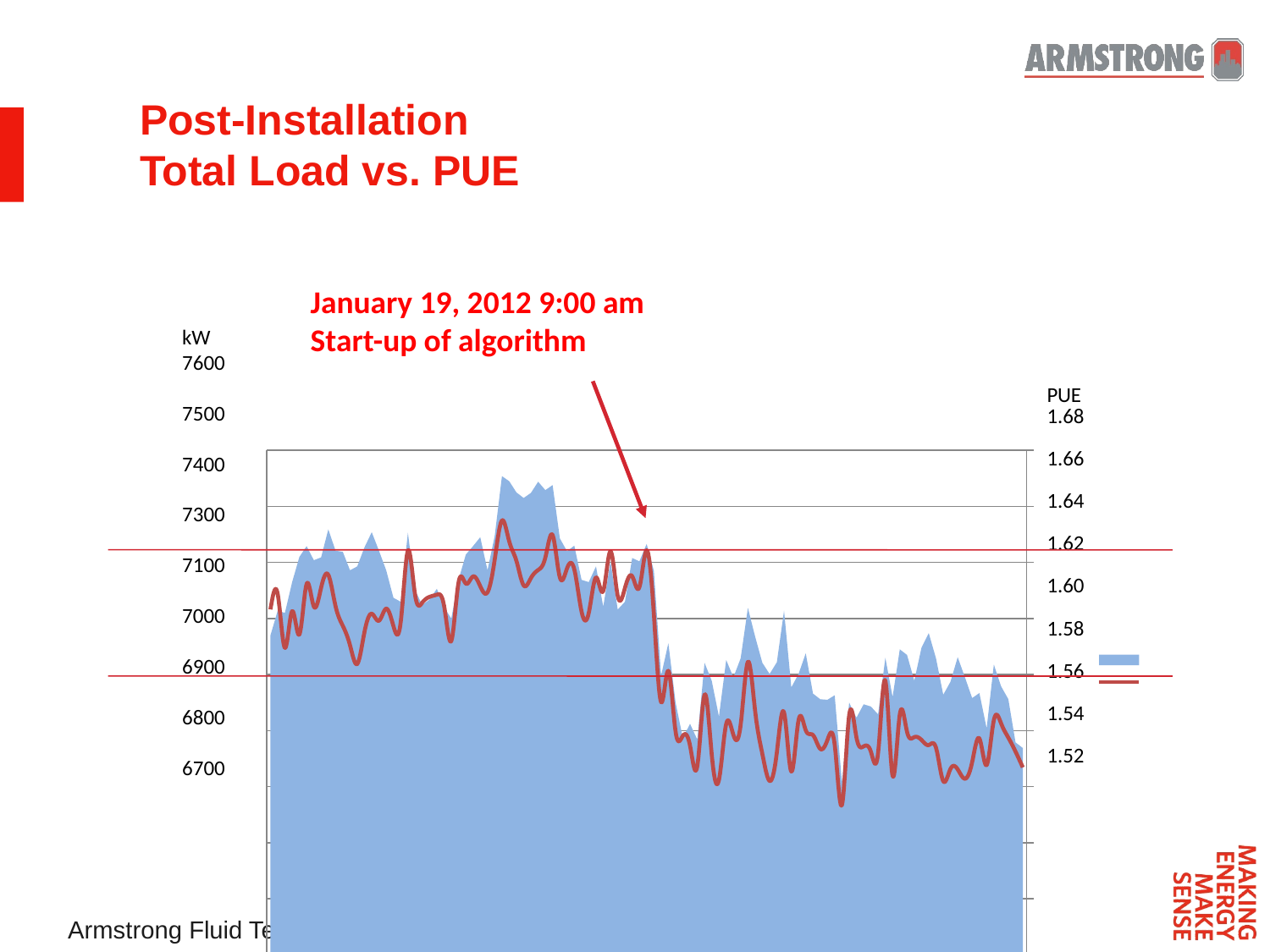

Post-Installation
Total Load vs. PUE
January 19, 2012 9:00 am
Start-up of algorithm
kW
7600

7500

7400

7300

7100

7000

6900

6800

6700

### Chart: Total Load vs. PUE

| Category | Total Load (kW) | PUE |
|---|---|---|
|  1/15/2012 0:01:00 AM | 7270.0 | 1.62327 |
|  1/15/2012 1:00:00 AM | 7314.0 | 1.62878 |
|  1/15/2012 2:00:00 AM | 7310.0 | 1.60954 |
|  1/15/2012 3:00:00 AM | 7365.0 | 1.62261 |
|  1/15/2012 4:00:00 AM | 7410.0 | 1.61434 |
|  1/15/2012 5:00:00 AM | 7429.0 | 1.6322800000000055 |
|  1/15/2012 6:00:00 AM | 7404.0 | 1.62429 |
|  1/15/2012 7:00:01 AM | 7409.0 | 1.63095 |
|  1/15/2012 8:00:00 AM | 7459.0 | 1.63555 |
|  1/15/2012 9:00:00 AM | 7421.0 | 1.6244 |
|  1/15/2012 10:00:00 AM | 7419.0 | 1.61741 |
|  1/15/2012 11:00:00 AM | 7386.0 | 1.61046 |
|  1/15/2012 12:00:00 PM | 7393.0 | 1.60381 |
|  1/15/2012 1:00:00 PM | 7427.0 | 1.6152299999999944 |
|  1/15/2012 2:00:00 PM | 7454.0 | 1.6216999999999937 |
|  1/15/2012 3:00:00 PM | 7421.0 | 1.6192299999999944 |
|  1/15/2012 4:00:00 PM | 7386.0 | 1.6235199999999999 |
|  1/15/2012 5:00:00 PM | 7337.0 | 1.6173199999999999 |
|  1/15/2012 6:00:00 PM | 7330.0 | 1.61862 |
|  1/15/2012 7:00:00 PM | 7453.0 | 1.6442 |
|  1/15/2012 8:00:00 PM | 7350.0 | 1.62832 |
|  1/15/2012 9:00:00 PM | 7324.0 | 1.6257199999999998 |
|  1/15/2012 10:00:00 PM | 7334.0 | 1.62774 |
|  1/15/2012 11:00:00 PM | 7353.0 | 1.62851 |
|  1/16/2012 0:01:00 AM | 7320.0 | 1.62453 |
|  1/16/2012 1:00:00 AM | 7300.0 | 1.61202 |
|  1/16/2012 2:00:00 AM | 7369.0 | 1.63284 |
|  1/16/2012 3:00:00 AM | 7414.0 | 1.63249 |
|  1/16/2012 4:00:00 AM | 7429.0 | 1.63501 |
|  1/16/2012 5:00:00 AM | 7445.0 | 1.6315199999999999 |
|  1/16/2012 6:00:00 AM | 7386.0 | 1.62935 |
|  1/16/2012 7:00:00 AM | 7447.0 | 1.64104 |
|  1/16/2012 8:00:00 AM | 7554.0 | 1.65495 |
|  1/16/2012 9:00:00 AM | 7545.0 | 1.64756 |
|  1/16/2012 10:00:00 AM | 7525.0 | 1.64057 |
|  1/16/2012 11:00:00 AM | 7515.0 | 1.63181 |
|  1/16/2012 12:00:00 PM | 7524.0 | 1.63441 |
|  1/16/2012 1:00:00 PM | 7544.0 | 1.63731 |
|  1/16/2012 2:00:00 PM | 7529.0 | 1.64178 |
|  1/16/2012 3:00:00 PM | 7538.0 | 1.64977 |
|  1/16/2012 4:00:00 PM | 7443.0 | 1.63473 |
|  1/16/2012 5:00:00 PM | 7420.0 | 1.6379199999999998 |
|  1/16/2012 6:00:00 PM | 7430.0 | 1.63751 |
|  1/16/2012 7:00:00 PM | 7369.0 | 1.62253 |
|  1/16/2012 8:00:00 PM | 7365.0 | 1.622 |
|  1/16/2012 9:00:00 PM | 7393.0 | 1.63465 |
|  1/16/2012 10:00:00 PM | 7321.0 | 1.6298599999999999 |
|  1/16/2012 11:00:00 PM | 7402.0 | 1.64398 |
|  1/17/2012 0:01:00 AM | 7316.0 | 1.62811 |
|  1/17/2012 1:00:01 AM | 7330.0 | 1.63088 |
|  1/17/2012 2:00:00 AM | 7408.0 | 1.63508 |
|  1/17/2012 3:00:00 AM | 7402.0 | 1.63122 |
|  1/17/2012 4:00:00 AM | 7433.0 | 1.64432 |
|  1/17/2012 5:00:00 AM | 7385.0 | 1.6215299999999937 |
|  1/19/2012 9:00:00 PM | 7198.0 | 1.59016 |
|  1/19/2012 10:00:00 PM | 7256.0 | 1.6013199999999999 |
|  1/19/2012 11:00:00 PM | 7150.0 | 1.5796699999999937 |
|  1/20/2012 0:01:00 AM | 7087.0 | 1.57815 |
|  1/20/2012 1:00:00 AM | 7112.0 | 1.57459 |
|  1/20/2012 2:00:00 AM | 7084.0 | 1.56735 |
|  1/20/2012 3:00:00 AM | 7221.0 | 1.59277 |
|  1/20/2012 4:00:00 AM | 7189.0 | 1.57158 |
|  1/20/2012 5:00:00 AM | 7125.0 | 1.56243 |
|  1/20/2012 6:00:00 AM | 7226.0 | 1.58233 |
|  1/20/2012 7:00:00 AM | 7195.0 | 1.57844 |
|  1/20/2012 8:00:00 AM | 7229.0 | 1.58207 |
|  1/20/2012 9:00:00 AM | 7319.0 | 1.60451 |
|  1/20/2012 10:00:00 AM | 7268.0 | 1.58706 |
|  1/20/2012 11:00:00 AM | 7221.0 | 1.57168 |
|  1/20/2012 12:00:00 PM | 7201.0 | 1.56207 |
|  1/20/2012 1:00:00 PM | 7222.0 | 1.57217 |
|  1/20/2012 2:00:00 PM | 7314.0 | 1.58641 |
|  1/20/2012 3:00:00 PM | 7177.0 | 1.56541 |
|  1/20/2012 4:00:00 PM | 7201.0 | 1.5836299999999932 |
|  1/20/2012 5:00:00 PM | 7238.0 | 1.58011 |
|  1/20/2012 6:00:00 PM | 7166.0 | 1.5784 |
|  1/20/2012 7:00:00 PM | 7156.0 | 1.5734999999999937 |
|  1/20/2012 8:00:00 PM | 7155.0 | 1.57669 |
|  1/20/2012 9:00:00 PM | 7163.0 | 1.57495 |
|  1/20/2012 10:00:00 PM | 7007.0 | 1.5535099999999944 |
|  1/20/2012 11:00:00 PM | 7150.0 | 1.5854599999999999 |
|  1/21/2012 0:01:00 AM | 7123.0 | 1.57765 |
|  1/21/2012 1:00:00 AM | 7147.0 | 1.57437 |
|  1/21/2012 2:00:00 AM | 7143.0 | 1.5725 |
|  1/21/2012 3:00:00 AM | 7129.0 | 1.57209 |
|  1/21/2012 4:00:00 AM | 7230.0 | 1.5977599999999998 |
|  1/21/2012 5:00:00 AM | 7160.0 | 1.5639899999999998 |
|  1/21/2012 6:00:00 AM | 7245.0 | 1.5857599999999998 |
|  1/21/2012 7:00:00 AM | 7235.0 | 1.5795699999999937 |
|  1/21/2012 8:00:00 AM | 7189.0 | 1.57768 |
|  1/21/2012 9:00:00 AM | 7248.0 | 1.57666 |
|  1/21/2012 10:00:00 AM | 7274.0 | 1.57485 |
|  1/21/2012 11:00:01 AM | 7229.0 | 1.5738799999999944 |
|  1/21/2012 12:00:00 PM | 7164.0 | 1.56202 |
|  1/21/2012 1:00:00 PM | 7187.0 | 1.56633 |
|  1/21/2012 2:00:00 PM | 7231.0 | 1.56618 |
|  1/21/2012 3:00:00 PM | 7195.0 | 1.56285 |
|  1/21/2012 4:00:00 PM | 7158.0 | 1.56877 |
|  1/21/2012 5:00:00 PM | 7167.0 | 1.57718 |
|  1/21/2012 6:00:00 PM | 7104.0 | 1.5677299999999932 |
|  1/21/2012 7:00:00 PM | 7218.0 | 1.5837399999999942 |
|  1/21/2012 8:00:00 PM | 7179.0 | 1.58258 |
|  1/21/2012 9:00:00 PM | 7156.0 | 1.57748 |
|  1/21/2012 10:00:00 PM | 7079.0 | 1.57248 |
|  1/21/2012 11:00:00 PM | 7069.0 | 1.56687 |